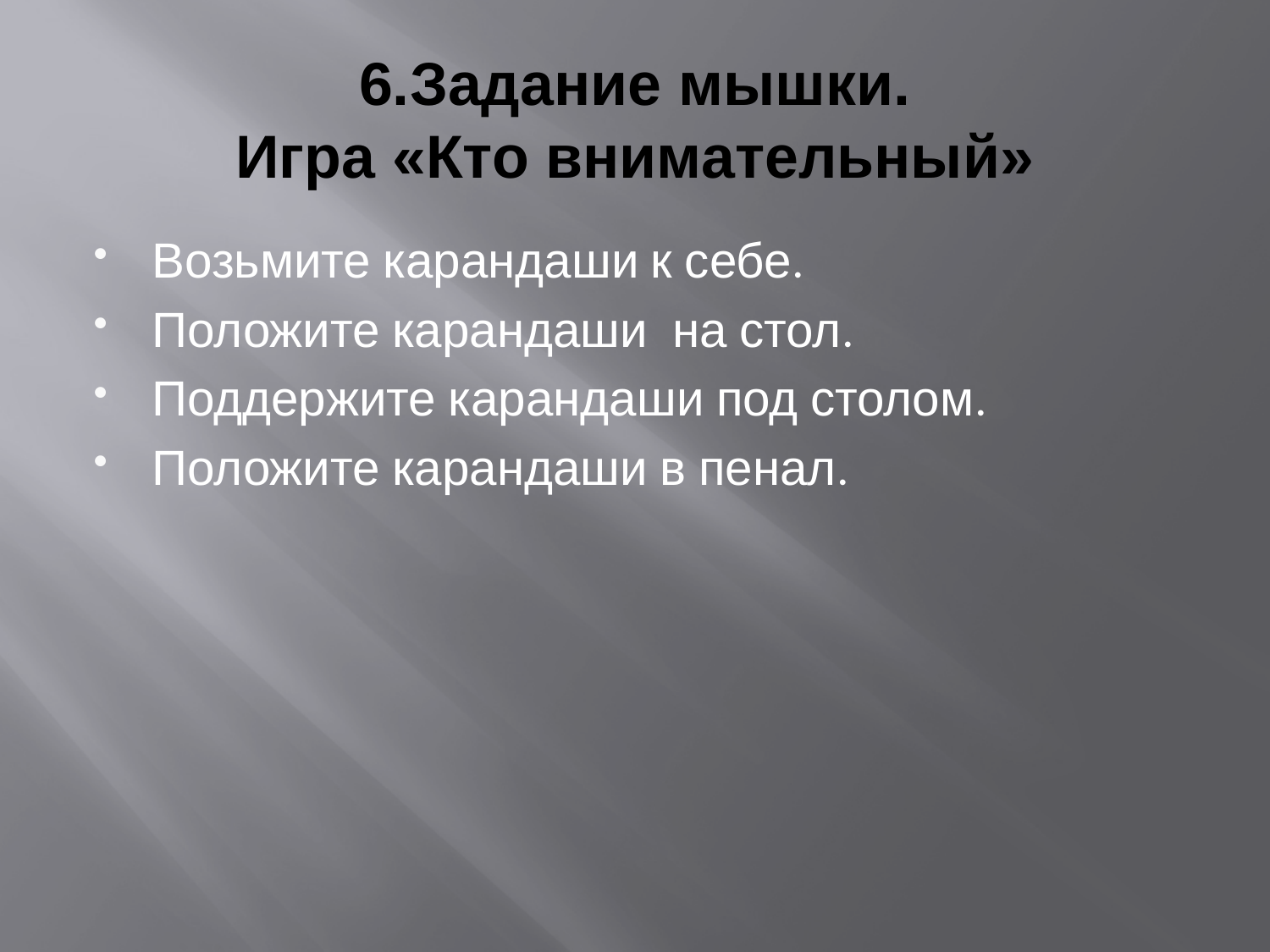

# 6.Задание мышки. Игра «Кто внимательный»
Возьмите карандаши к себе.
Положите карандаши  на стол.
Поддержите карандаши под столом.
Положите карандаши в пенал.